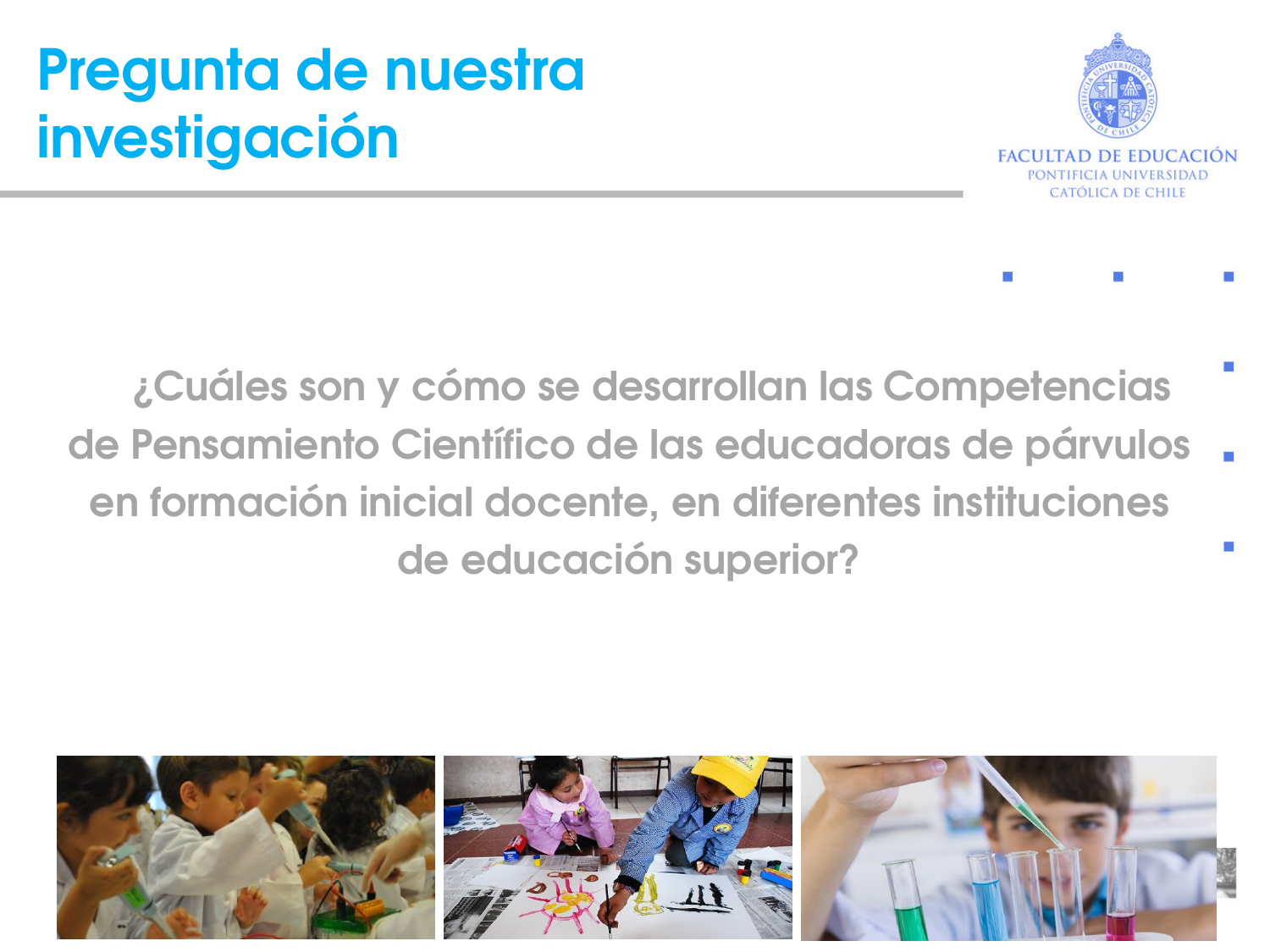

Pregunta de nuestra investigación
    ¿Cuáles son y cómo se desarrollan las Competencias de Pensamiento Científico de las educadoras de párvulos en formación inicial docente, en diferentes instituciones de educación superior?